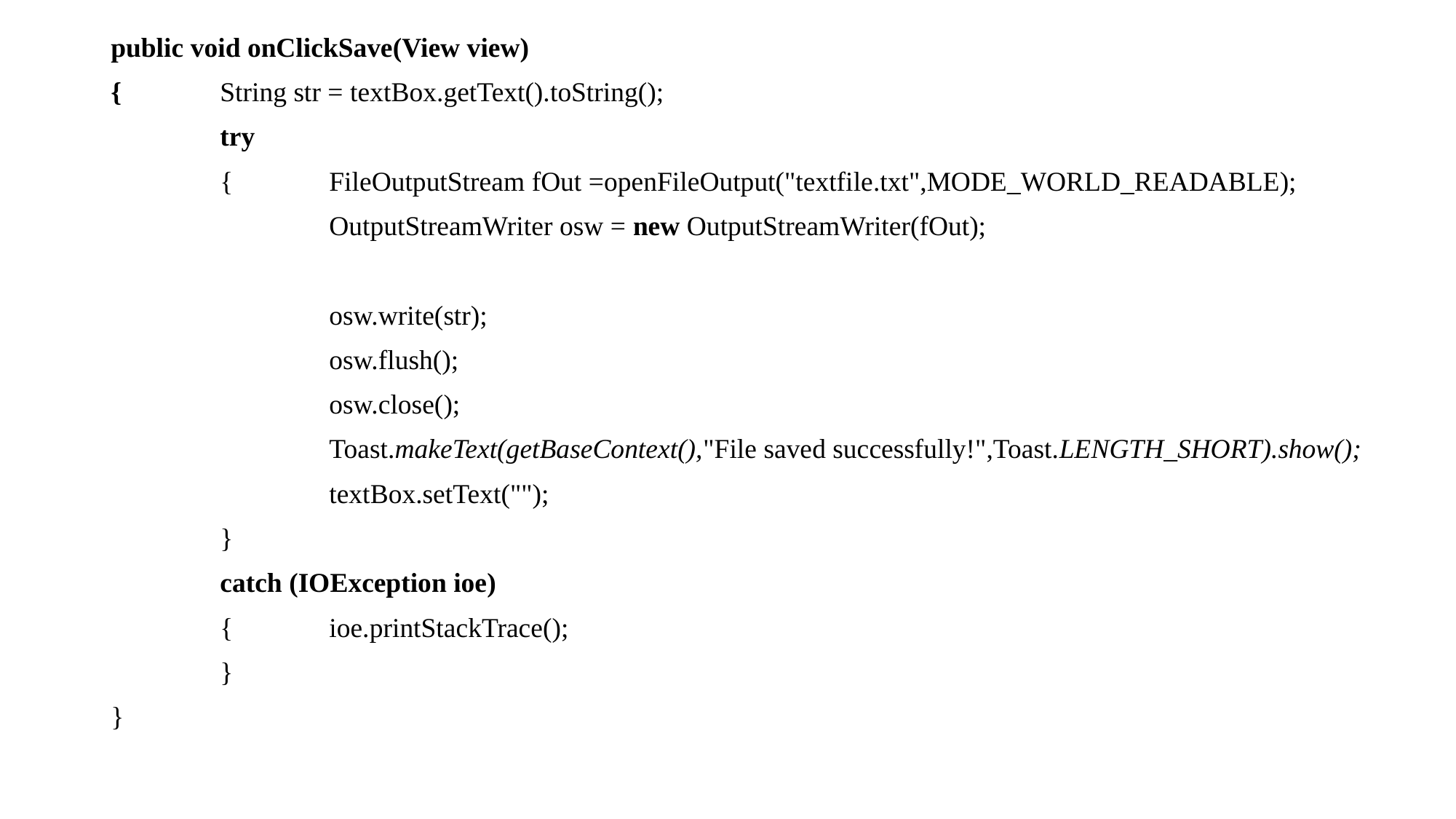

public void onClickSave(View view)
{	String str = textBox.getText().toString();
	try
	{	FileOutputStream fOut =openFileOutput("textfile.txt",MODE_WORLD_READABLE);
                        	OutputStreamWriter osw = new OutputStreamWriter(fOut);

		osw.write(str);
		osw.flush();
		osw.close();
		Toast.makeText(getBaseContext(),"File saved successfully!",Toast.LENGTH_SHORT).show();
		textBox.setText("");
	}
	catch (IOException ioe)
	{	ioe.printStackTrace();
	}
}